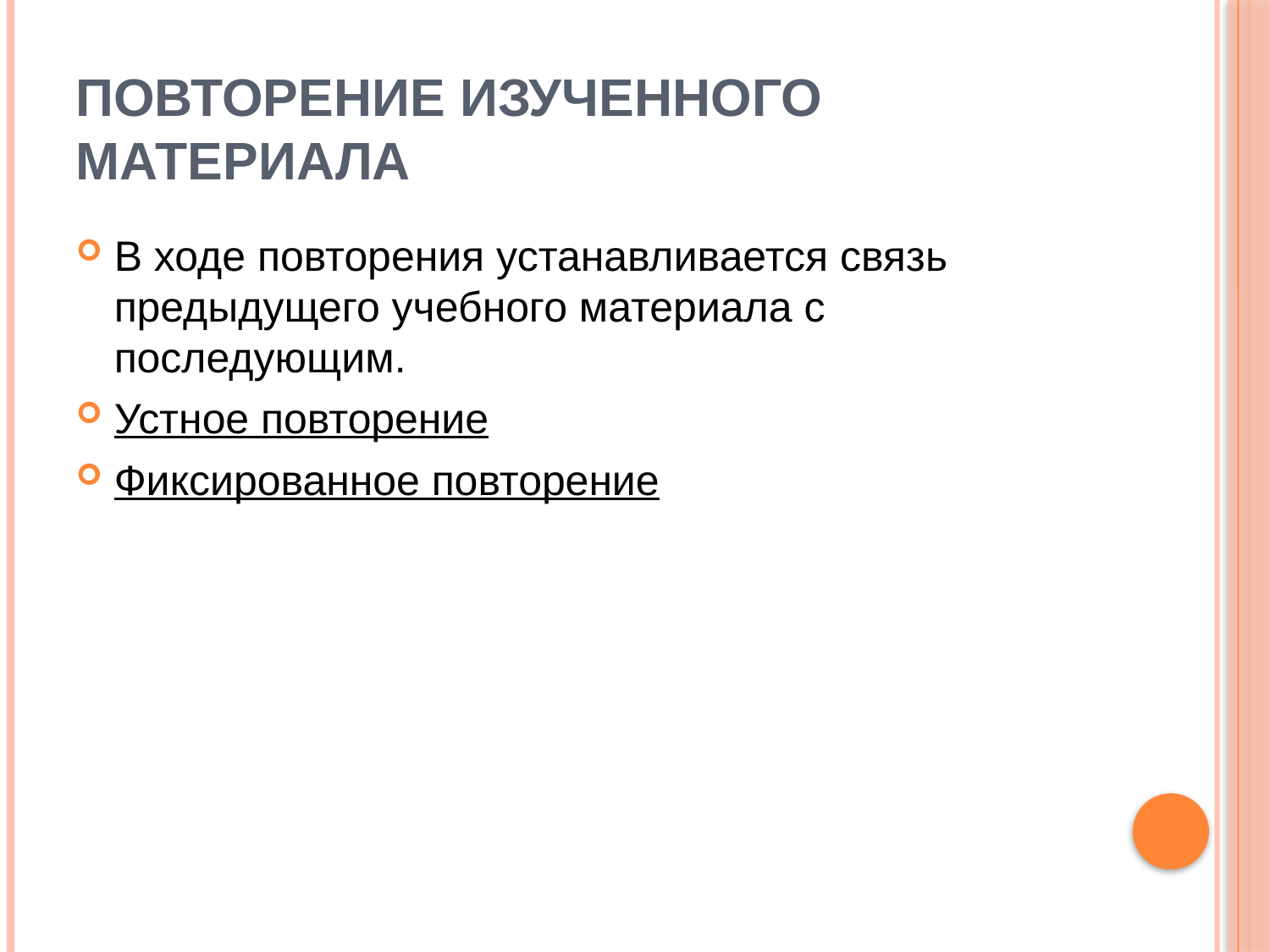

# Повторение изученного материала
В ходе повторения устанавливается связь предыдущего учебного материала с последующим.
Устное повторение
Фиксированное повторение